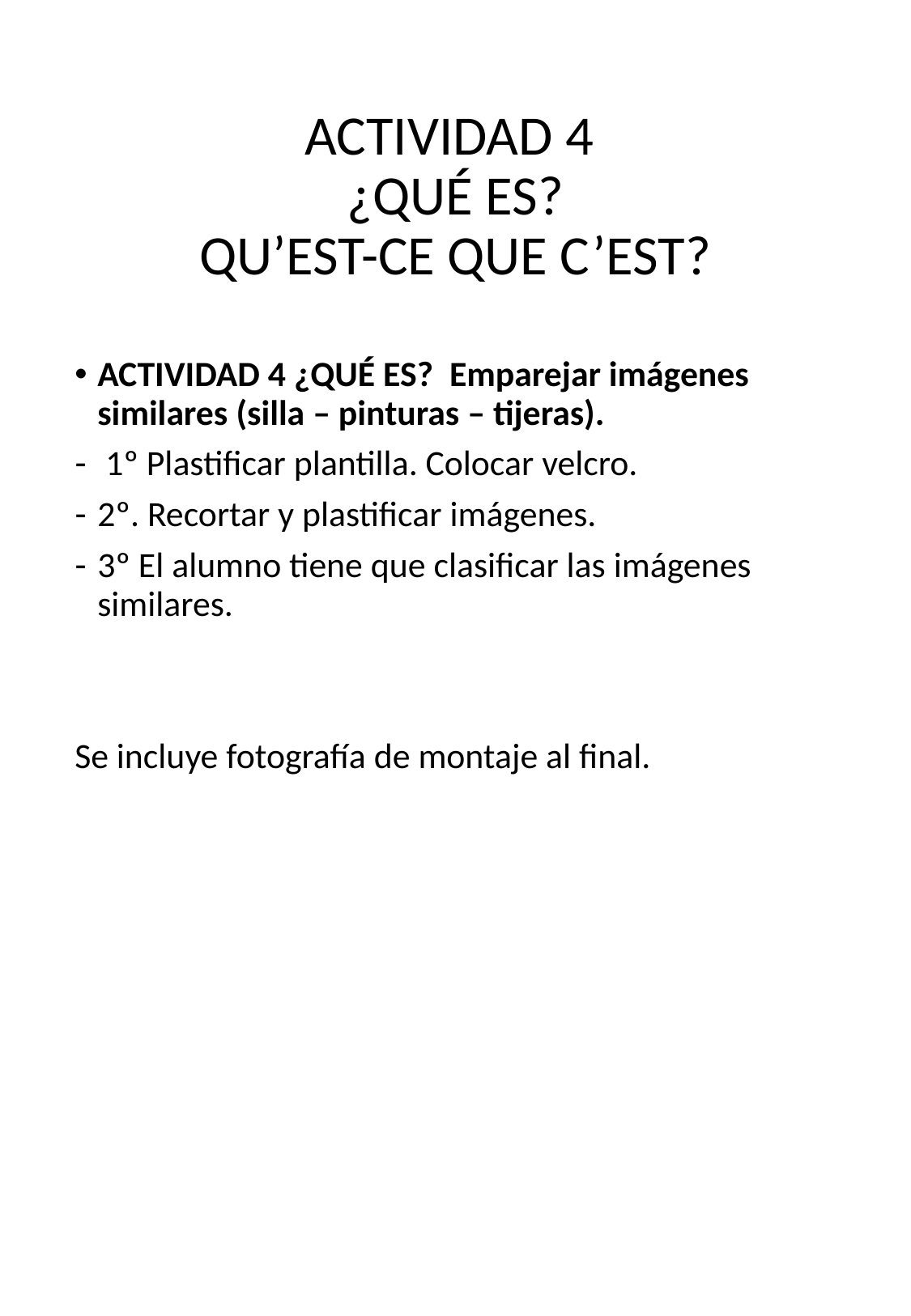

# ACTIVIDAD 4 ¿QUÉ ES? QU’EST-CE QUE C’EST?
ACTIVIDAD 4 ¿QUÉ ES?  Emparejar imágenes similares (silla – pinturas – tijeras).
 1º Plastificar plantilla. Colocar velcro.
2º. Recortar y plastificar imágenes.
3º El alumno tiene que clasificar las imágenes similares.

Se incluye fotografía de montaje al final.